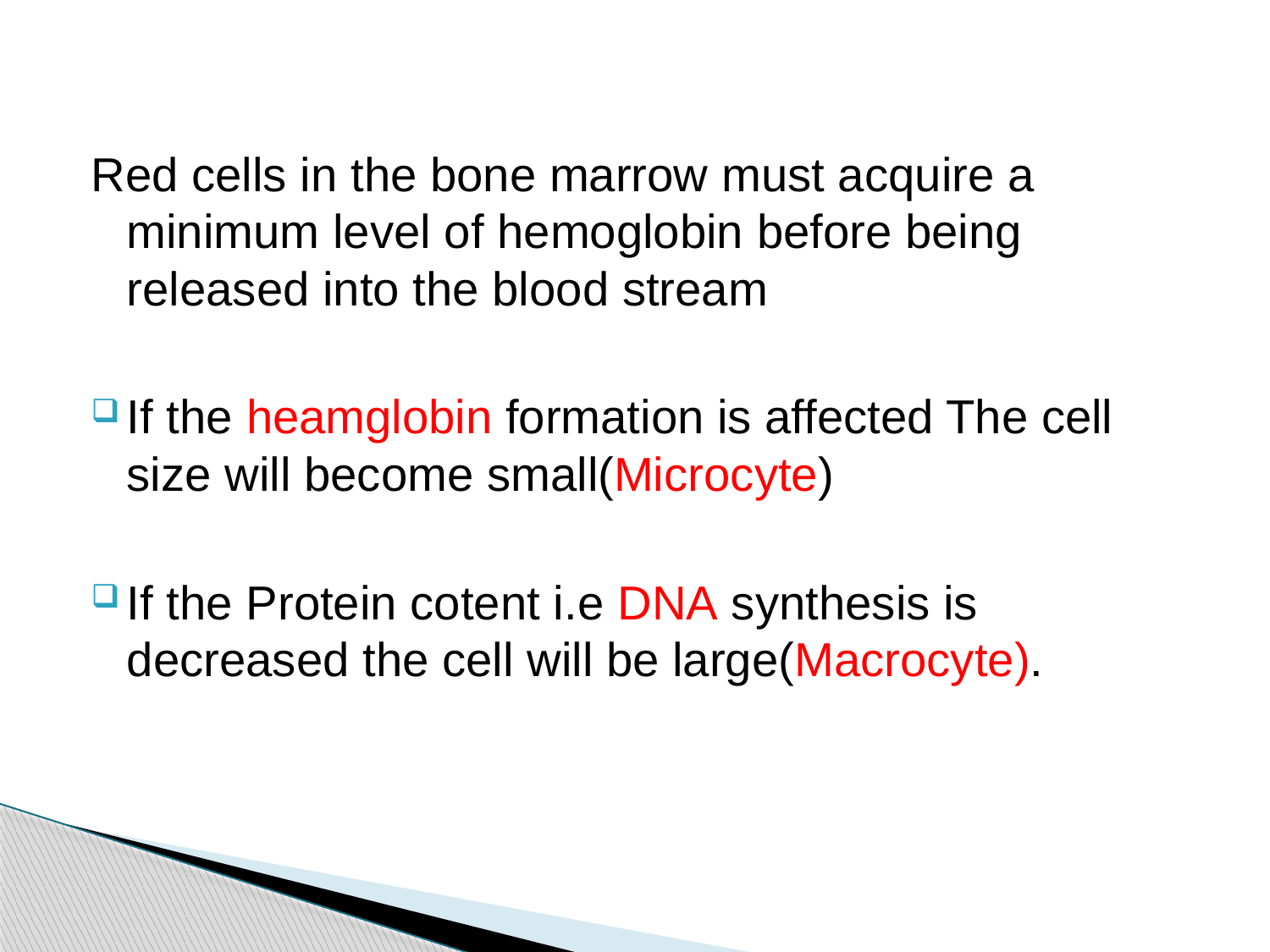

#
Red cells in the bone marrow must acquire a minimum level of hemoglobin before being released into the blood stream

If the heamglobin formation is affected The cell size will become small(Microcyte)

If the Protein cotent i.e DNA synthesis is decreased the cell will be large(Macrocyte).